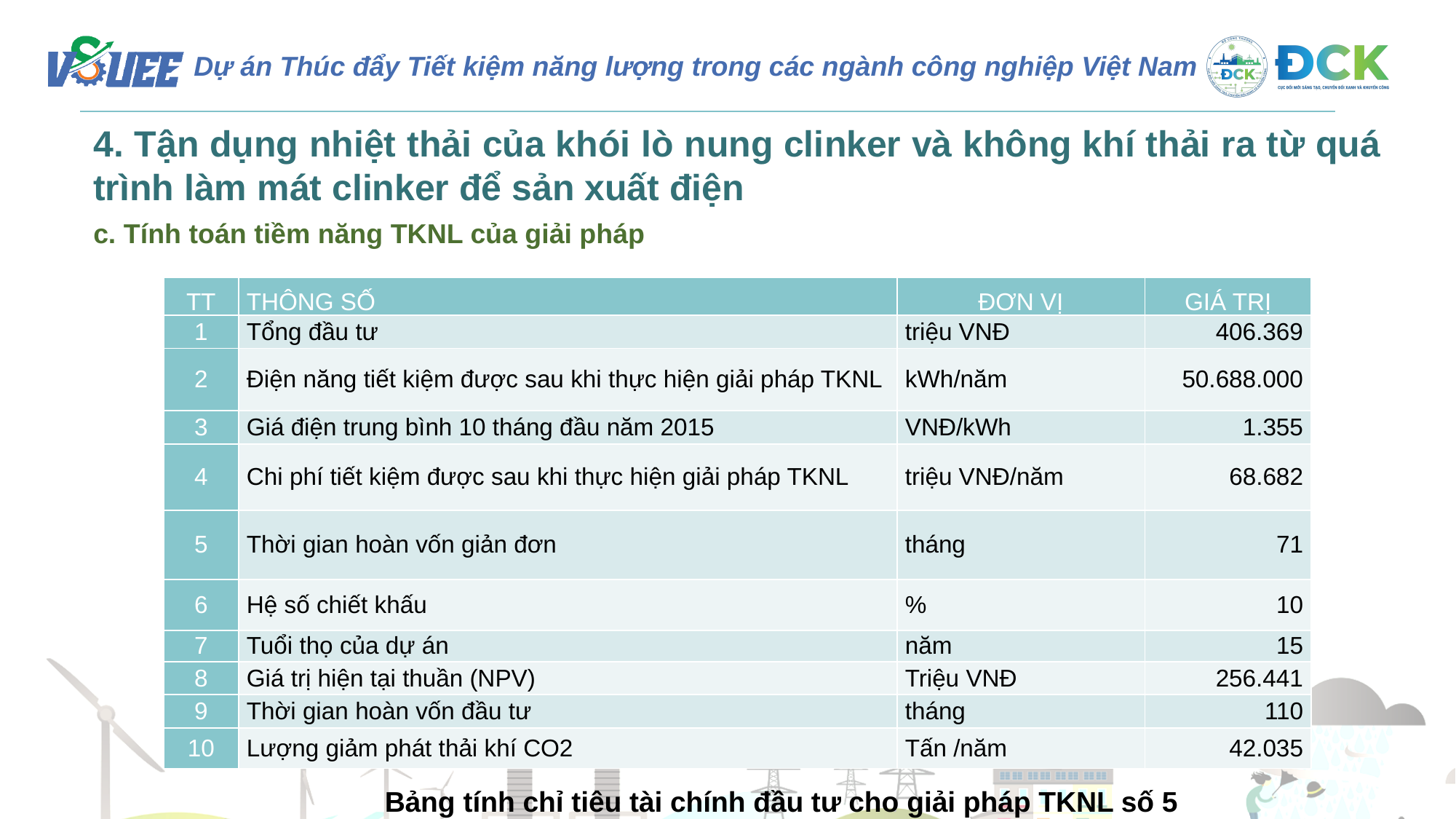

4. Tận dụng nhiệt thải của khói lò nung clinker và không khí thải ra từ quá trình làm mát clinker để sản xuất điện
c. Tính toán tiềm năng TKNL của giải pháp
| TT | THÔNG SỐ | ĐƠN VỊ | GIÁ TRỊ |
| --- | --- | --- | --- |
| 1 | Tổng đầu tư | triệu VNĐ | 406.369 |
| 2 | Điện năng tiết kiệm được sau khi thực hiện giải pháp TKNL | kWh/năm | 50.688.000 |
| 3 | Giá điện trung bình 10 tháng đầu năm 2015 | VNĐ/kWh | 1.355 |
| 4 | Chi phí tiết kiệm được sau khi thực hiện giải pháp TKNL | triệu VNĐ/năm | 68.682 |
| 5 | Thời gian hoàn vốn giản đơn | tháng | 71 |
| 6 | Hệ số chiết khấu | % | 10 |
| 7 | Tuổi thọ của dự án | năm | 15 |
| 8 | Giá trị hiện tại thuần (NPV) | Triệu VNĐ | 256.441 |
| 9 | Thời gian hoàn vốn đầu tư | tháng | 110 |
| 10 | Lượng giảm phát thải khí CO2 | Tấn /năm | 42.035 |
Bảng tính chỉ tiêu tài chính đầu tư cho giải pháp TKNL số 5